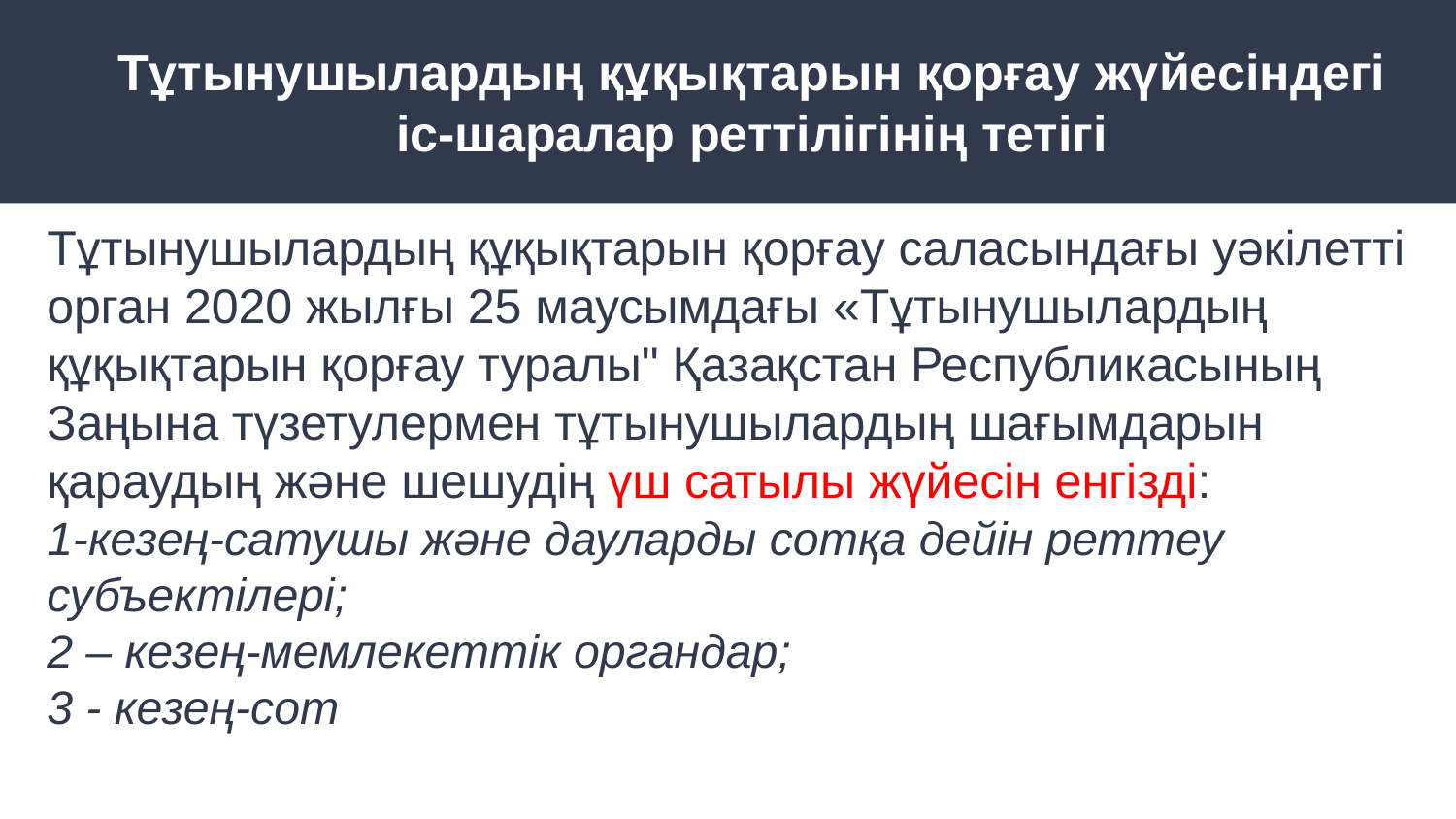

Тұтынушылардың құқықтарын қорғау жүйесіндегі іс-шаралар реттілігінің тетігі
# Тұтынушылардың құқықтарын қорғау саласындағы уәкілетті орган 2020 жылғы 25 маусымдағы «Тұтынушылардың құқықтарын қорғау туралы" Қазақстан Республикасының Заңына түзетулермен тұтынушылардың шағымдарын қараудың және шешудің үш сатылы жүйесін енгізді: 1-кезең-сатушы және дауларды сотқа дейін реттеу субъектілері; 2 – кезең-мемлекеттік органдар; 3 - кезең-сот